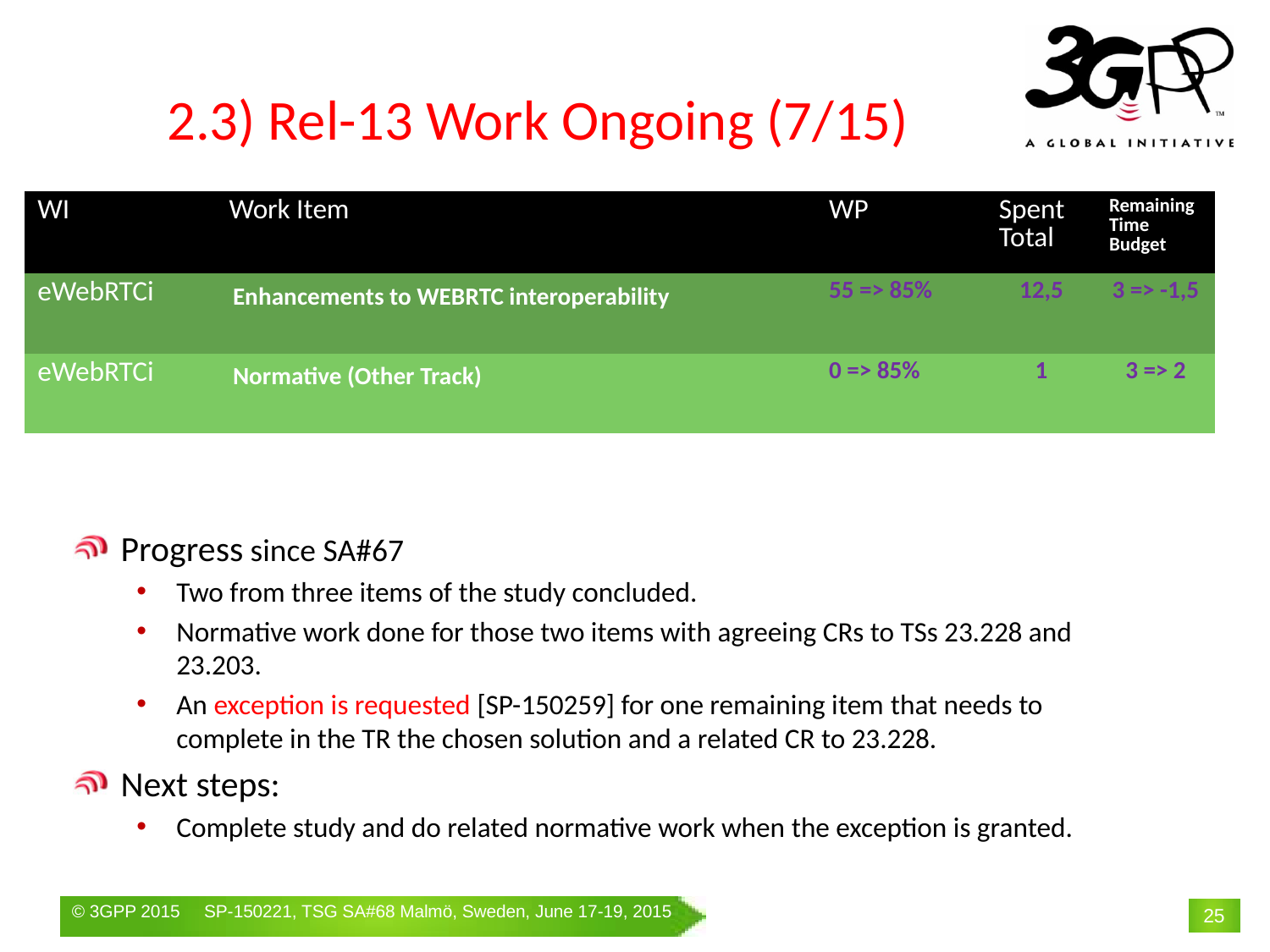

# 2.3) Rel-13 Work Ongoing (7/15)
| WI | Work Item | WP | Spent Total | Remaining Time Budget |
| --- | --- | --- | --- | --- |
| eWebRTCi | Enhancements to WEBRTC interoperability | 55 => 85% | 12,5 | 3 => -1,5 |
| eWebRTCi | Normative (Other Track) | 0 => 85% | 1 | 3 => 2 |
Progress since SA#67
Two from three items of the study concluded.
Normative work done for those two items with agreeing CRs to TSs 23.228 and 23.203.
An exception is requested [SP-150259] for one remaining item that needs to complete in the TR the chosen solution and a related CR to 23.228.
Next steps:
Complete study and do related normative work when the exception is granted.